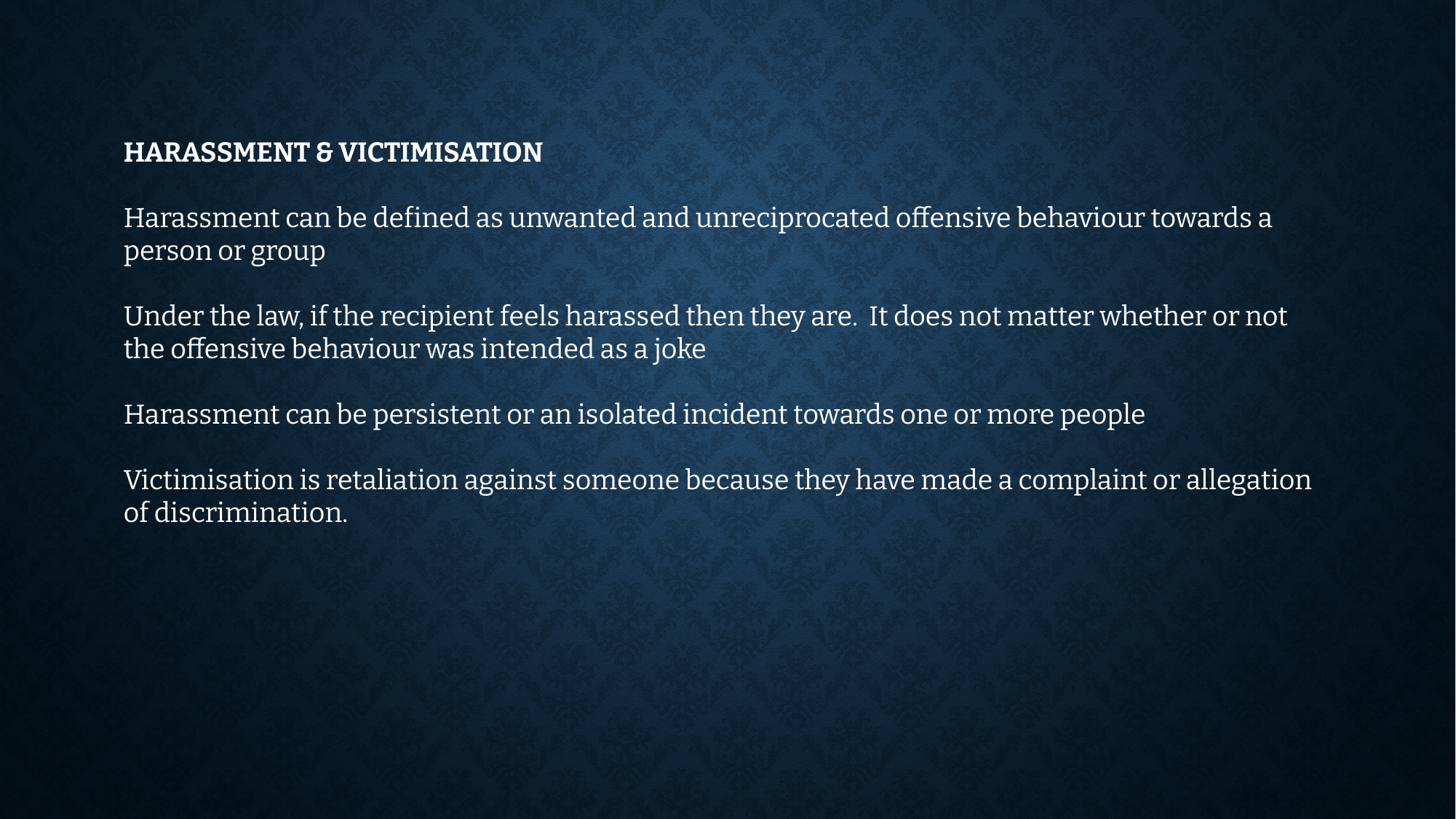

HARASSMENT & VICTIMISATION

Harassment can be defined as unwanted and unreciprocated offensive behaviour towards a person or group

Under the law, if the recipient feels harassed then they are.  It does not matter whether or not the offensive behaviour was intended as a joke

Harassment can be persistent or an isolated incident towards one or more people

Victimisation is retaliation against someone because they have made a complaint or allegation of discrimination.